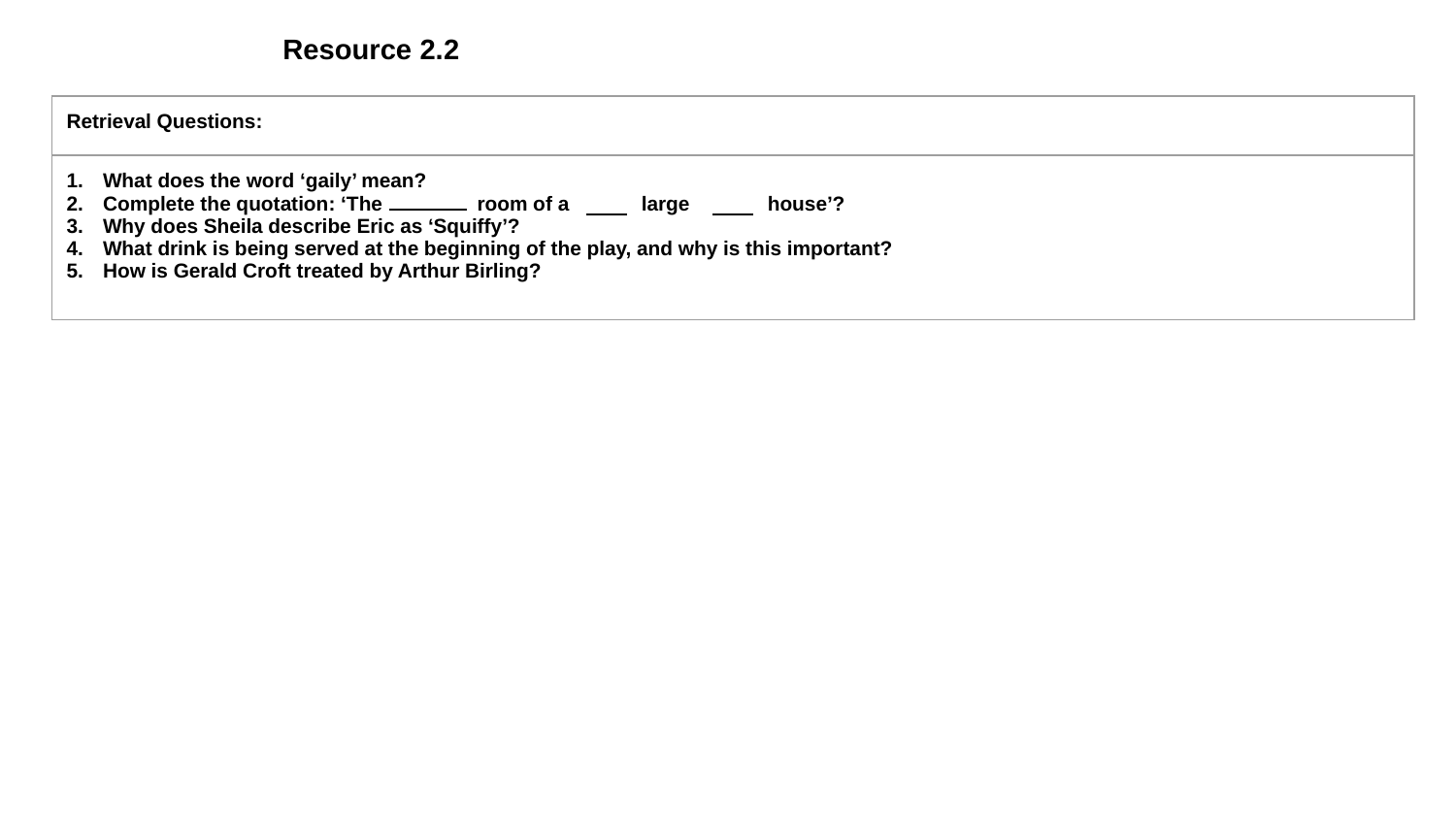

Resource 2.2
| Retrieval Questions: |
| --- |
| What does the word ‘gaily’ mean? Complete the quotation: ‘The room of a large house’? Why does Sheila describe Eric as ‘Squiffy’? What drink is being served at the beginning of the play, and why is this important? How is Gerald Croft treated by Arthur Birling? |